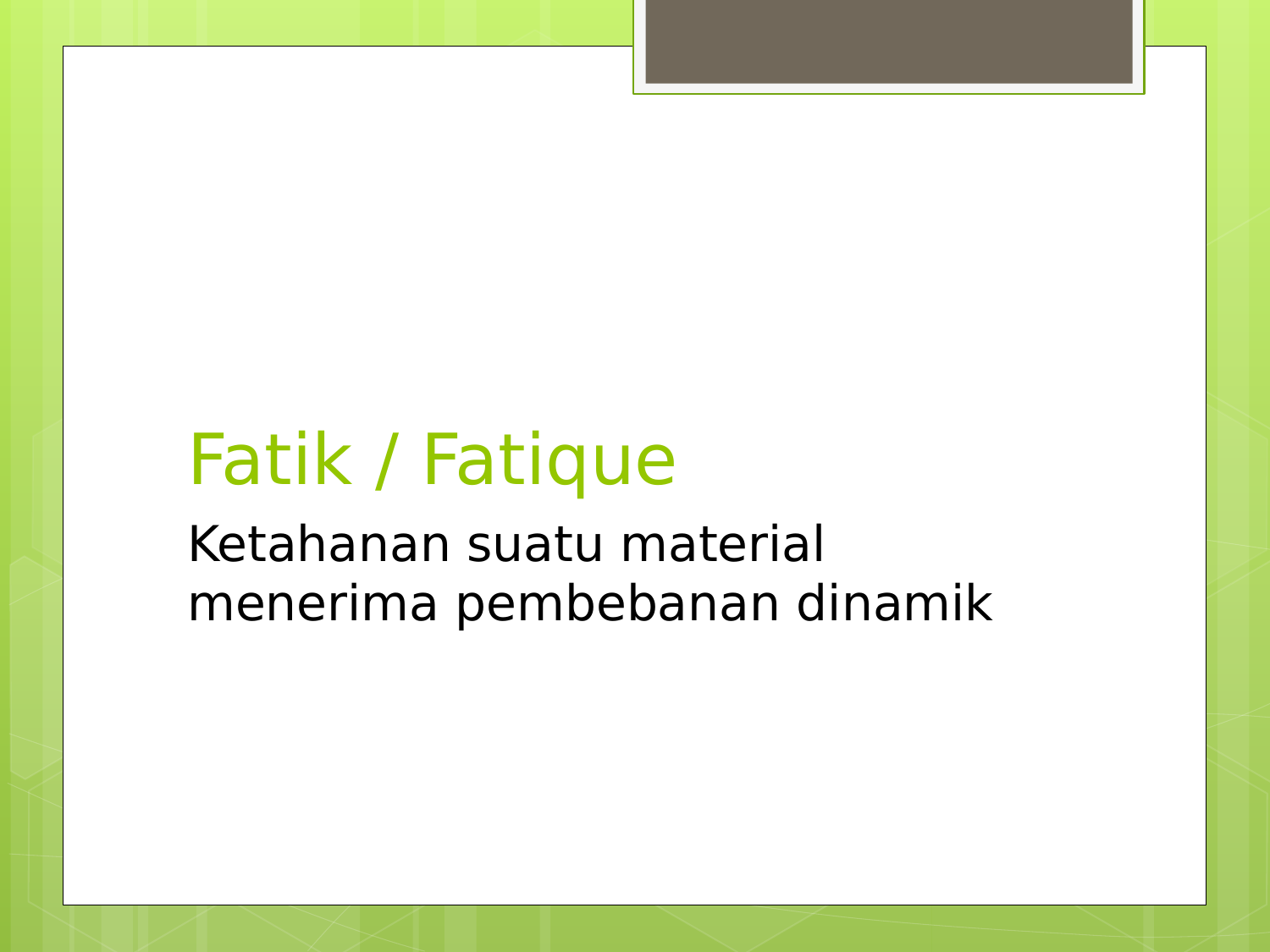

# Fatik / Fatique
Ketahanan suatu material menerima pembebanan dinamik